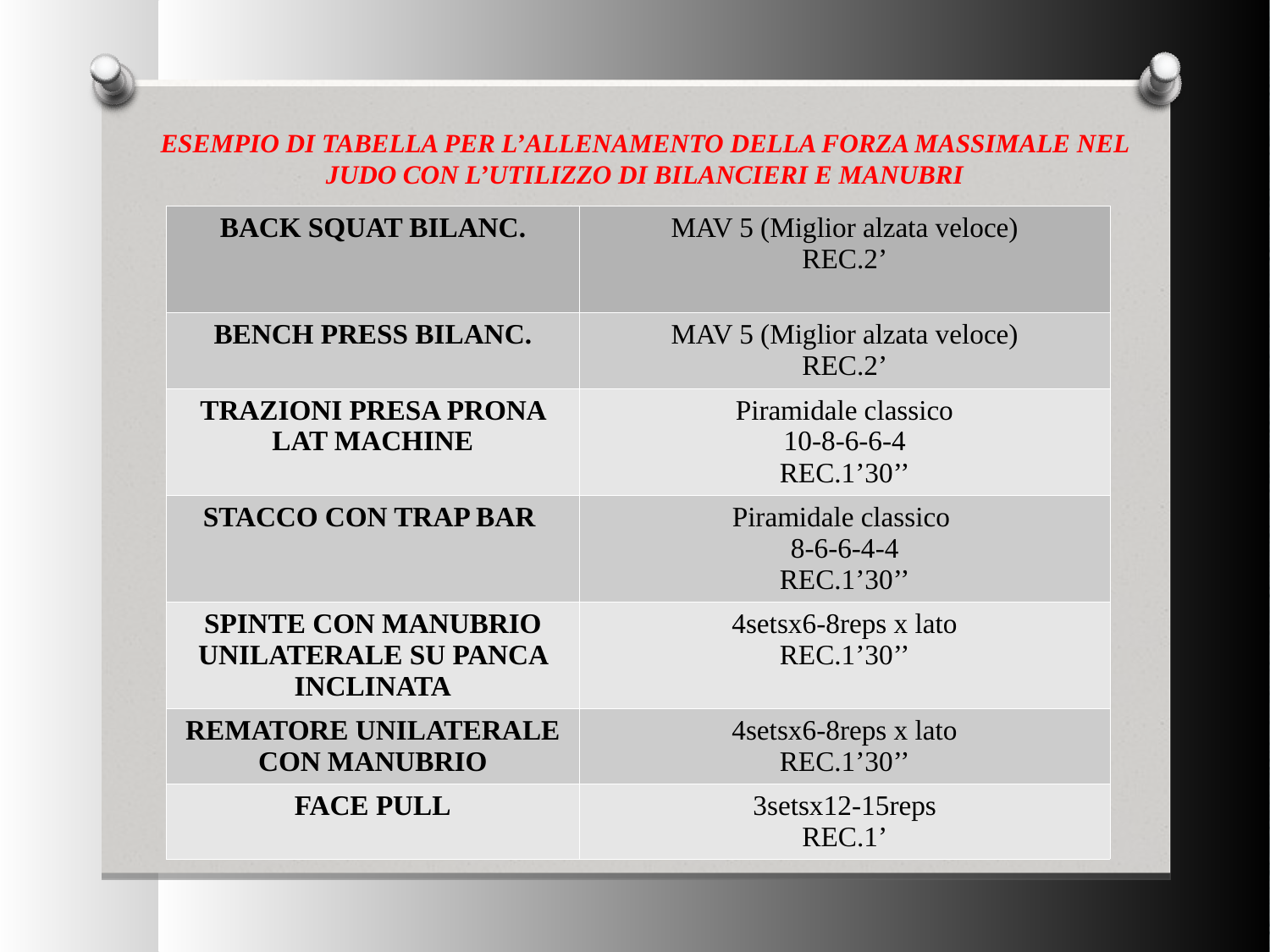

ESEMPIO DI TABELLA PER L’ALLENAMENTO DELLA FORZA MASSIMALE NEL JUDO CON L’UTILIZZO DI BILANCIERI E MANUBRI
| BACK SQUAT BILANC. | MAV 5 (Miglior alzata veloce) REC.2’ |
| --- | --- |
| BENCH PRESS BILANC. | MAV 5 (Miglior alzata veloce) REC.2’ |
| TRAZIONI PRESA PRONA LAT MACHINE | Piramidale classico 10-8-6-6-4 REC.1’30’’ |
| STACCO CON TRAP BAR | Piramidale classico 8-6-6-4-4 REC.1’30’’ |
| SPINTE CON MANUBRIO UNILATERALE SU PANCA INCLINATA | 4setsx6-8reps x lato REC.1’30’’ |
| REMATORE UNILATERALE CON MANUBRIO | 4setsx6-8reps x lato REC.1’30’’ |
| FACE PULL | 3setsx12-15reps REC.1’ |